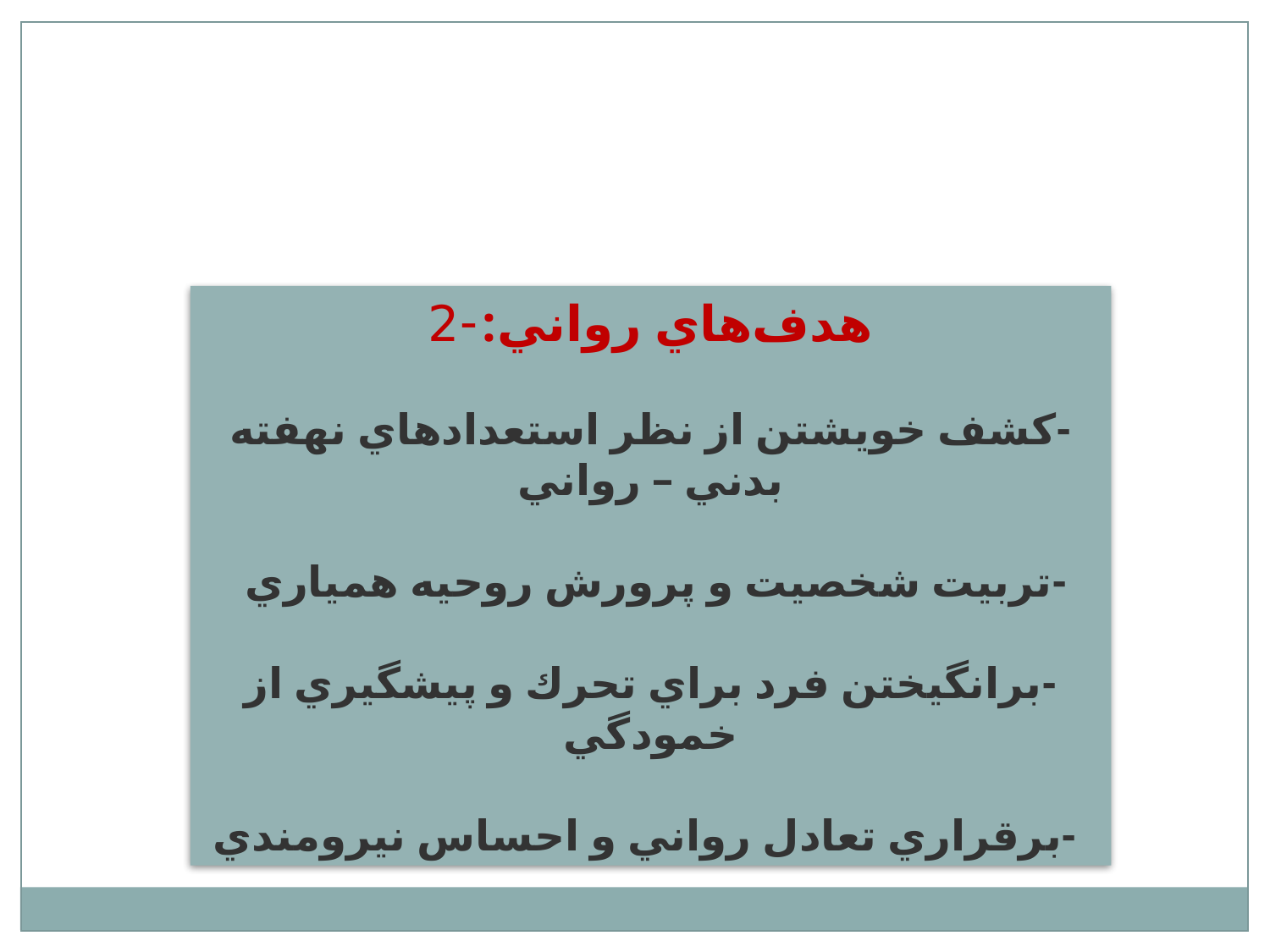

2-هدف‌هاي رواني:
-كشف خويشتن از نظر استعدادهاي نهفته بدني – رواني
-تربيت شخصيت و پرورش روحيه همياري 
-برانگيختن فرد براي تحرك و پيشگيري از خمودگي
-برقراري تعادل رواني و احساس نيرومندي